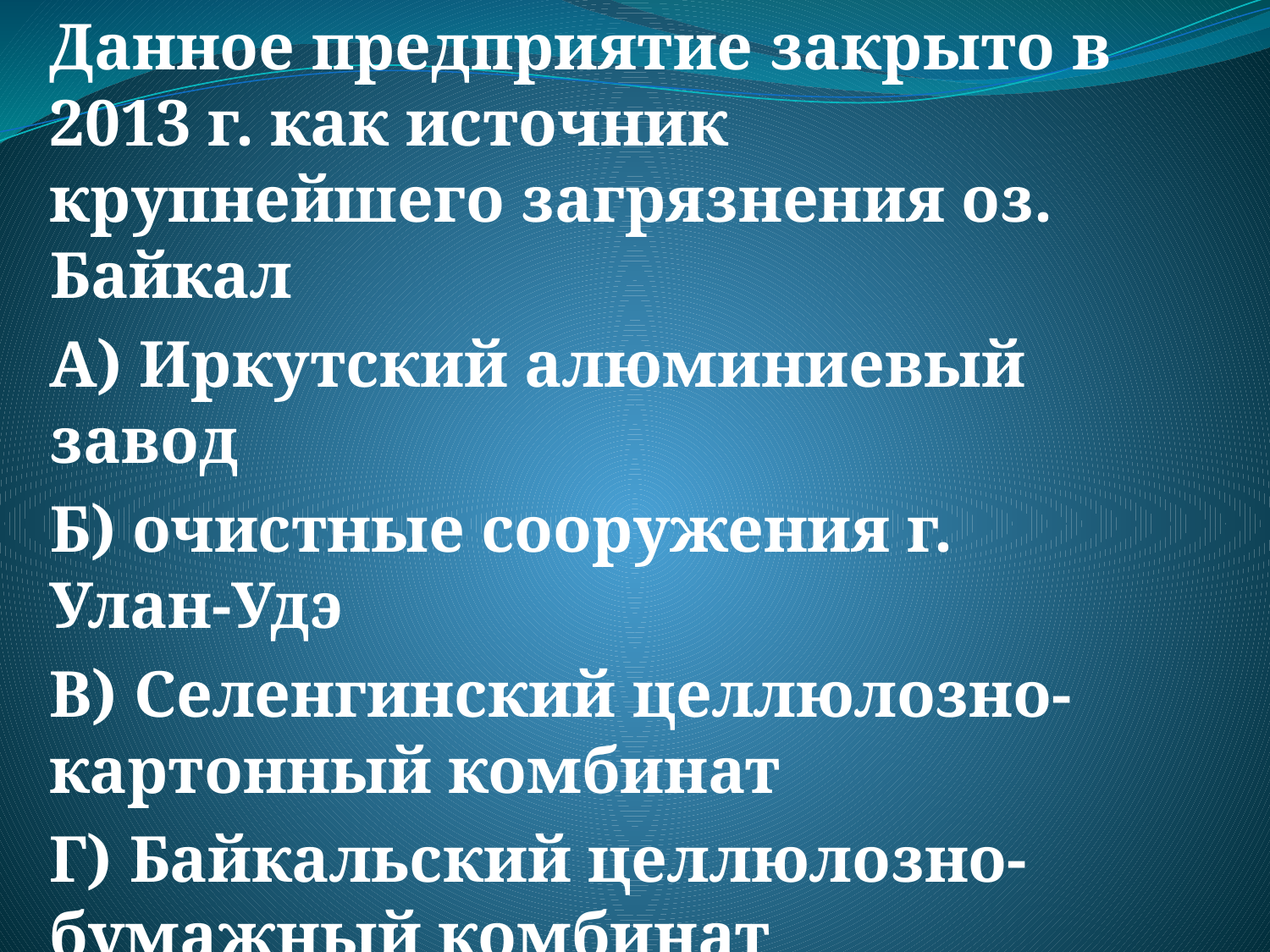

Данное предприятие закрыто в 2013 г. как источник крупнейшего загрязнения оз. Байкал
А) Иркутский алюминиевый завод
Б) очистные сооружения г. Улан-Удэ
В) Селенгинский целлюлозно-картонный комбинат
Г) Байкальский целлюлозно-бумажный комбинат